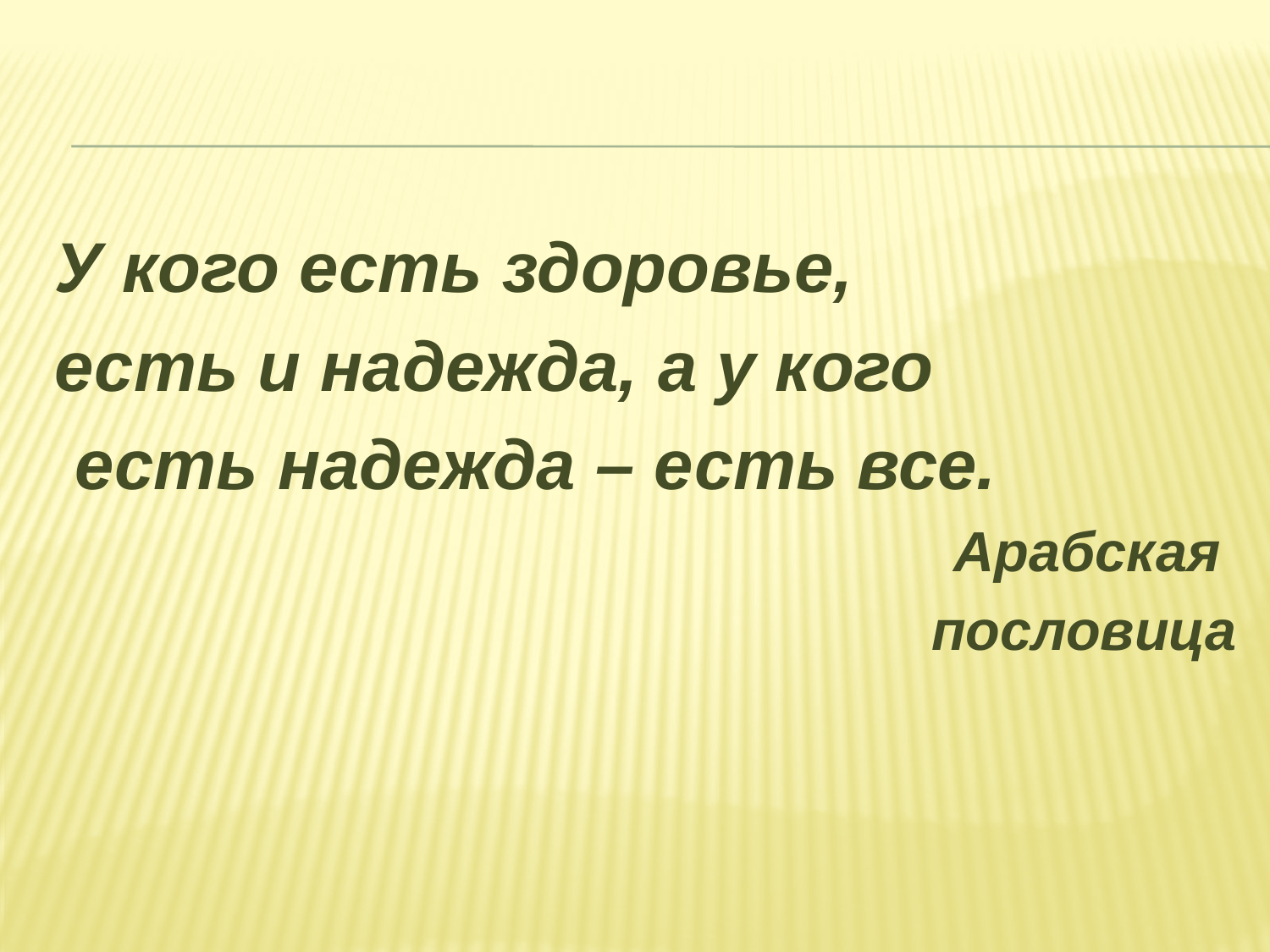

#
У кого есть здоровье,
есть и надежда, а у кого
 есть надежда – есть все.
Арабская
пословица